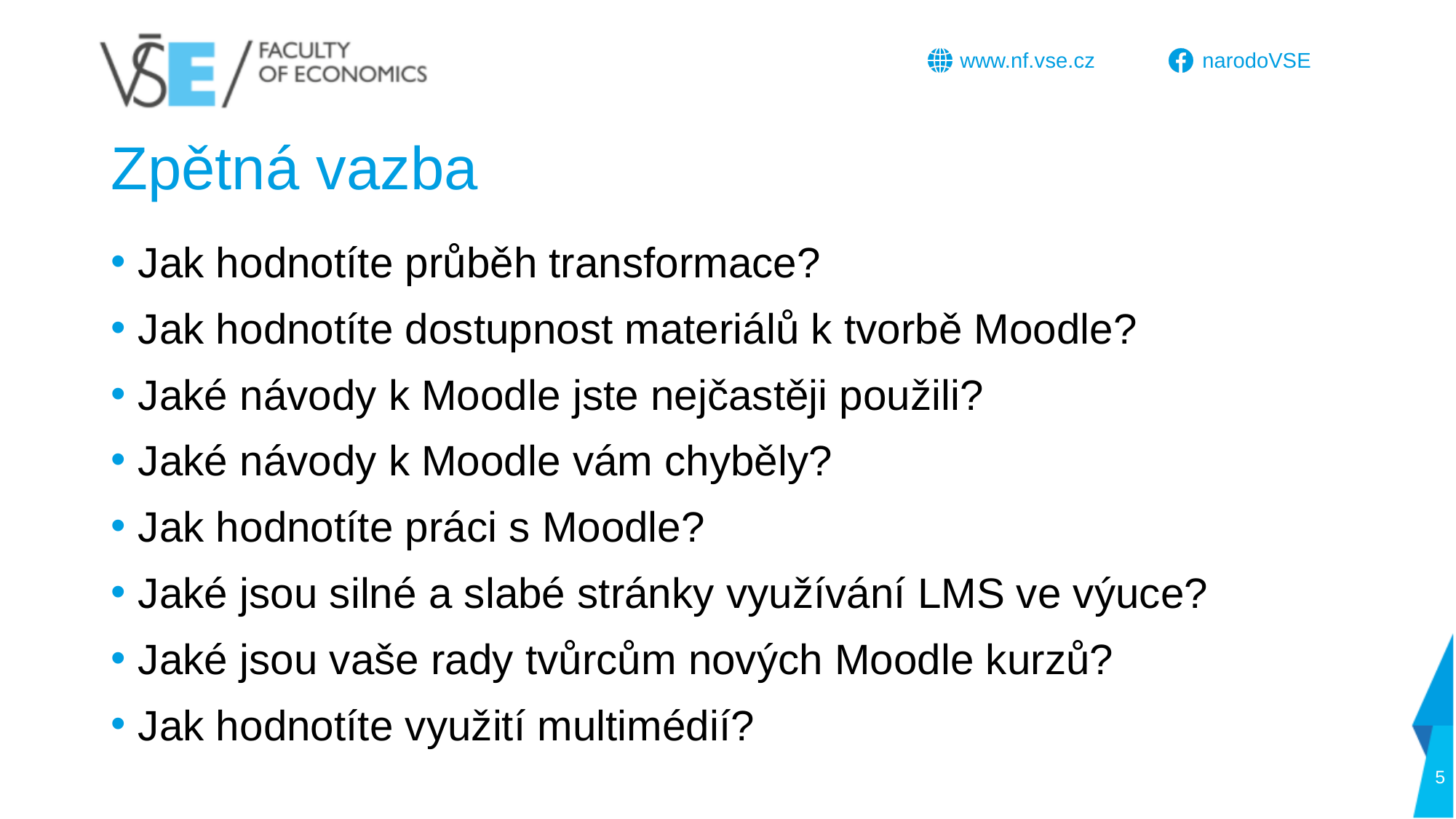

# Zpětná vazba
Jak hodnotíte průběh transformace?
Jak hodnotíte dostupnost materiálů k tvorbě Moodle?
Jaké návody k Moodle jste nejčastěji použili?
Jaké návody k Moodle vám chyběly?
Jak hodnotíte práci s Moodle?
Jaké jsou silné a slabé stránky využívání LMS ve výuce?
Jaké jsou vaše rady tvůrcům nových Moodle kurzů?
Jak hodnotíte využití multimédií?